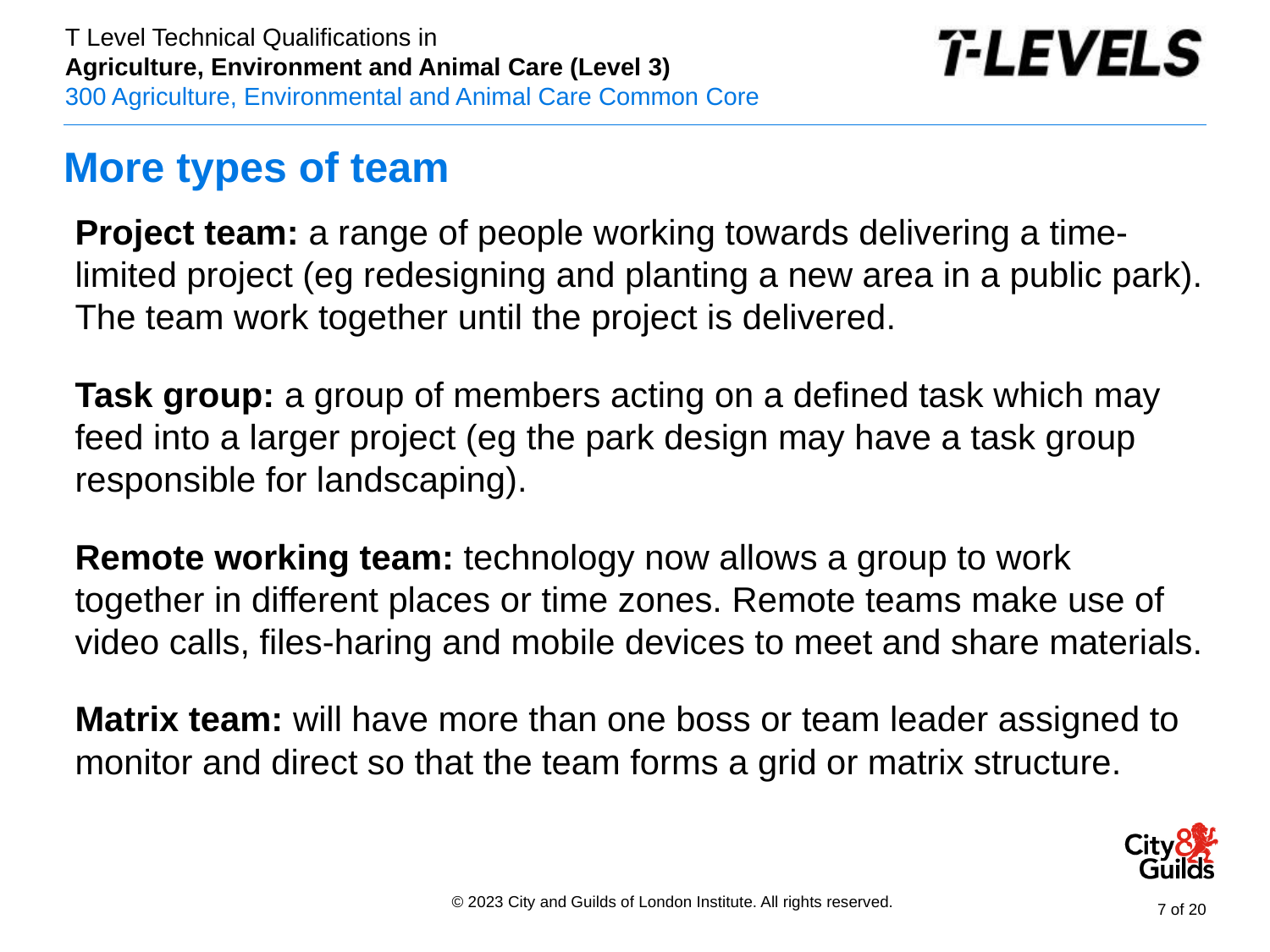

# More types of team
Project team: a range of people working towards delivering a time-limited project (eg redesigning and planting a new area in a public park). The team work together until the project is delivered.
Task group: a group of members acting on a defined task which may feed into a larger project (eg the park design may have a task group responsible for landscaping).
Remote working team: technology now allows a group to work together in different places or time zones. Remote teams make use of video calls, files-haring and mobile devices to meet and share materials.
Matrix team: will have more than one boss or team leader assigned to monitor and direct so that the team forms a grid or matrix structure.